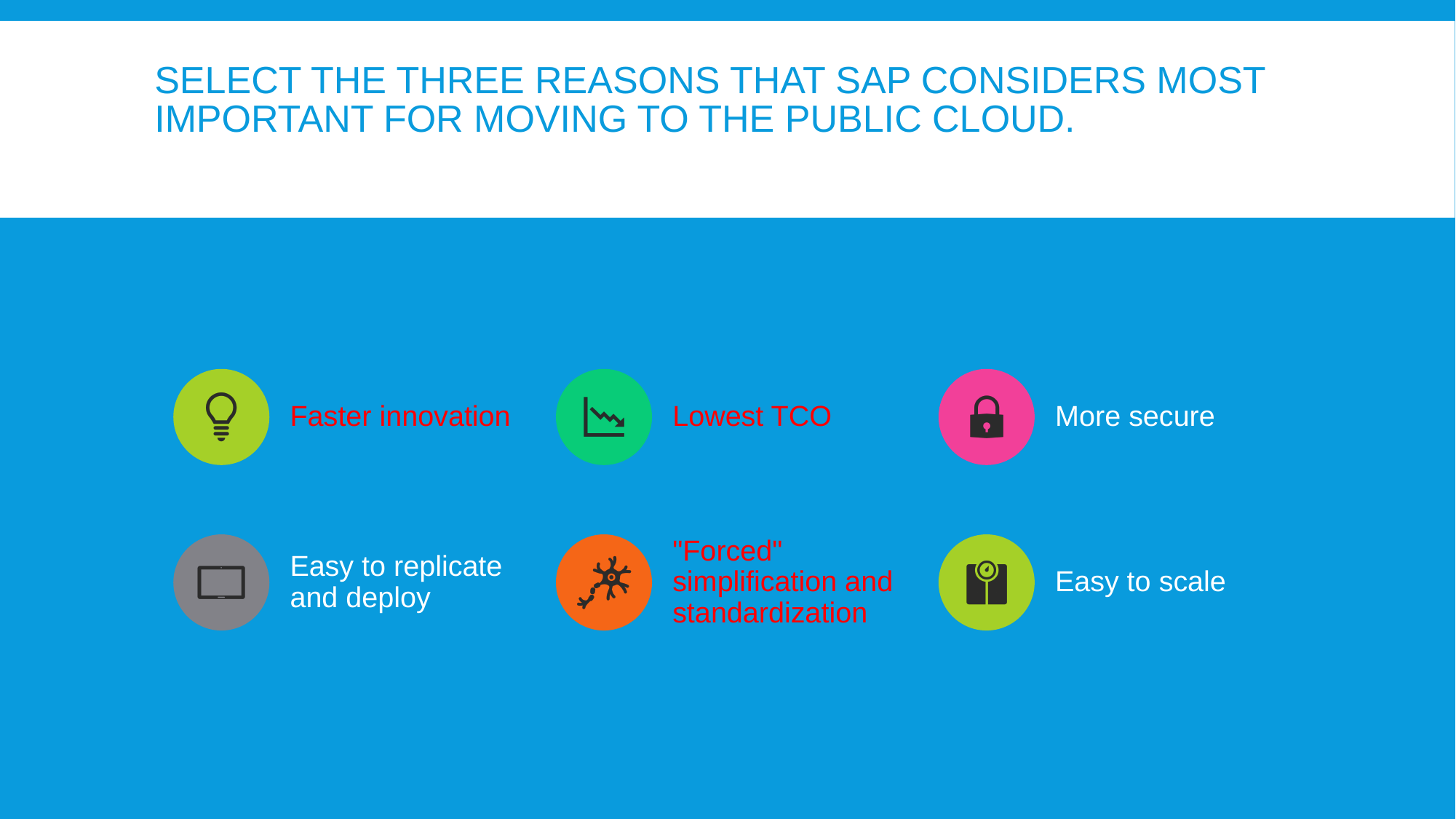

# Select the THREE reasons that sap considers most important for moving to the public cloud.
Faster innovation
Lowest TCO
More secure
Easy to replicate and deploy
"Forced" simplification and standardization
Easy to scale